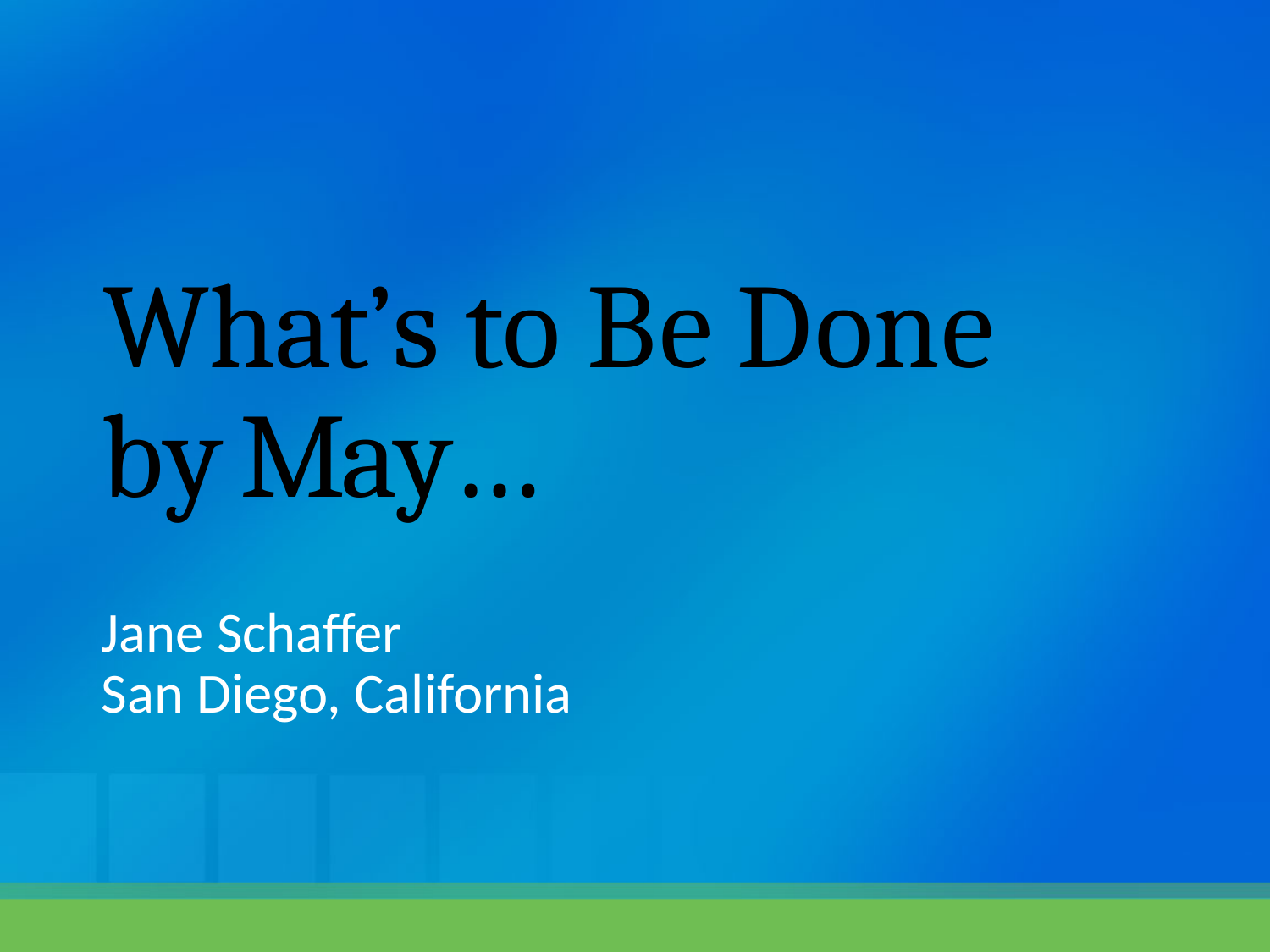

# What’s to Be Done by May…
Jane Schaffer
San Diego, California